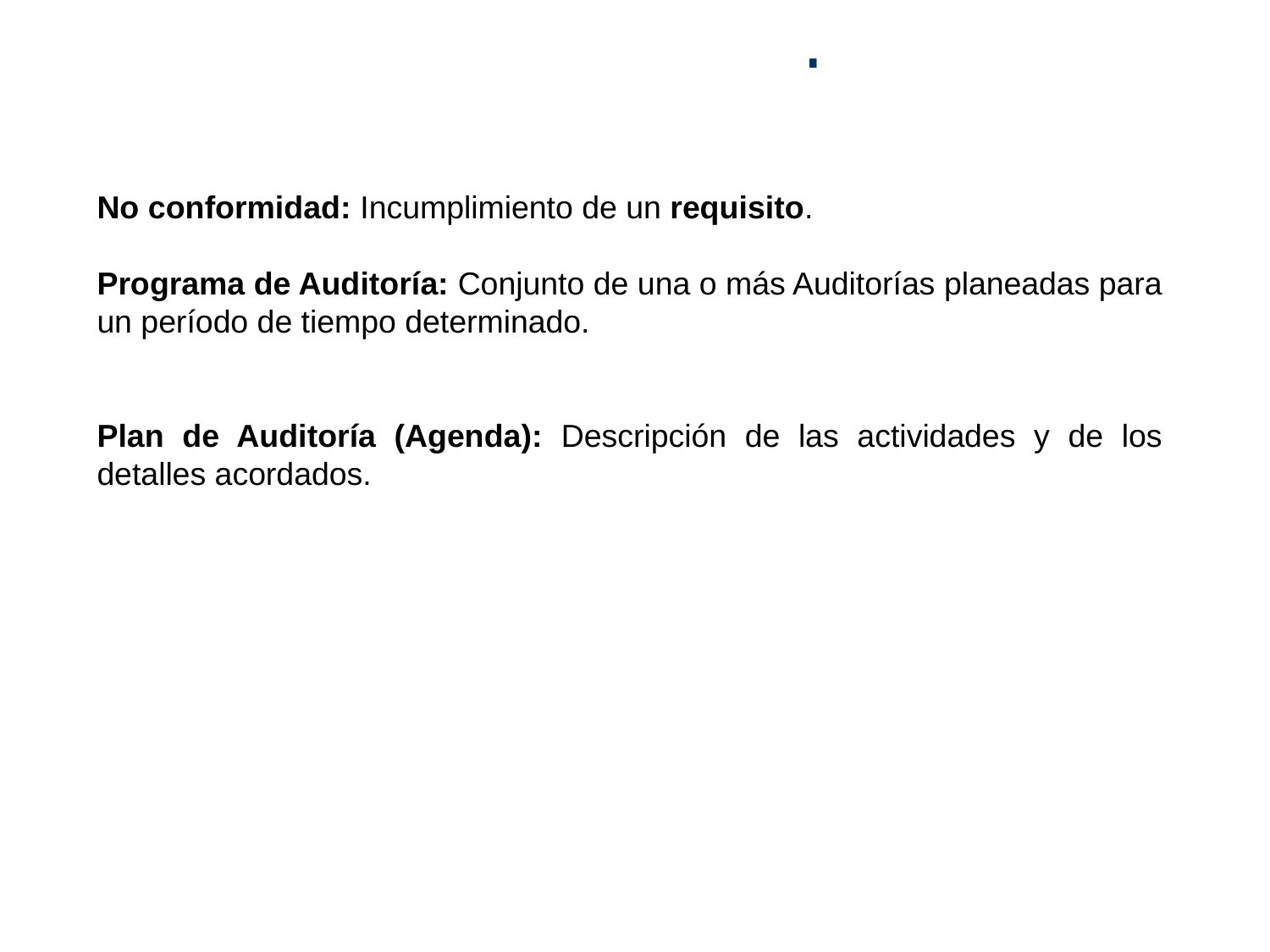

TÉRMINOS Y DEFINICIONES.
No conformidad: Incumplimiento de un requisito.

Programa de Auditoría: Conjunto de una o más Auditorías planeadas para un período de tiempo determinado.

Plan de Auditoría (Agenda): Descripción de las actividades y de los detalles acordados.